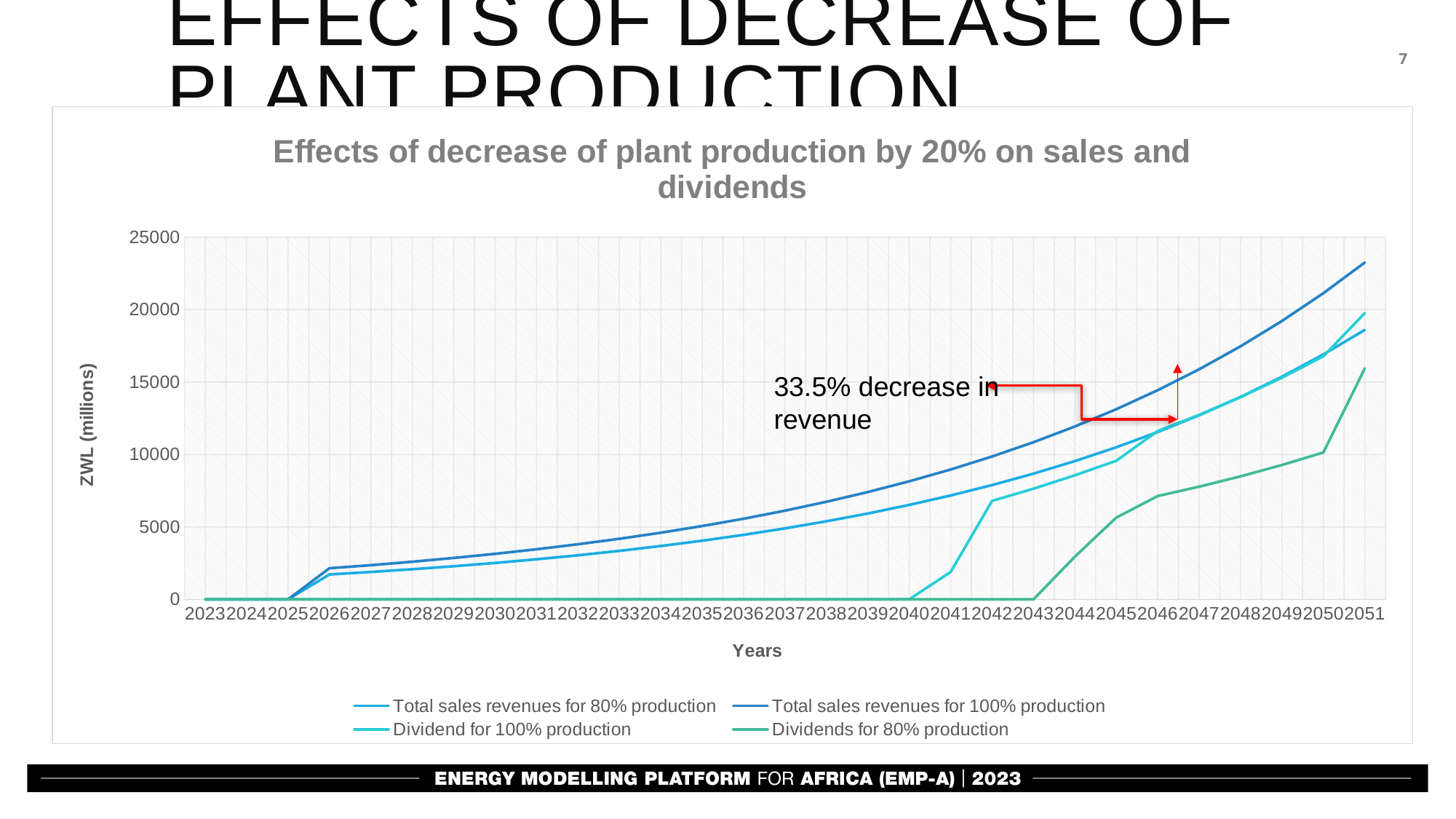

# Effects of decrease of plant production

### Chart: Effects of decrease of plant production by 20% on sales and dividends

| Category | Total sales revenues for 80% production  | Total sales revenues for 100% production  | Dividend for 100% production | Dividends for 80% production |
|---|---|---|---|---|
| 2023 | 0.0 | 0.0 | 0.0 | 0.0 |
| 2024 | 0.0 | 0.0 | 0.0 | 0.0 |
| 2025 | 0.0 | 0.0 | 0.0 | 0.0 |
| 2026 | 1716.41767 | 2145.66517 | 0.0 | 0.0 |
| 2027 | 1888.059437 | 2360.231687 | 0.0 | 0.0 |
| 2028 | 2076.8653807 | 2596.2548557 | 0.0 | 0.0 |
| 2029 | 2284.55191877 | 2855.88034127 | 0.0 | 0.0 |
| 2030 | 2513.007110647 | 3141.468375397 | 0.0 | 0.0 |
| 2031 | 2764.3078217117 | 3455.6152129367 | 0.0 | 0.0 |
| 2032 | 3040.7386038829 | 3801.1767342304 | 0.0 | 0.0 |
| 2033 | 3344.8124642712 | 4181.2944076534 | 0.0 | 0.0 |
| 2034 | 3679.2937106983 | 4599.4238484188 | 0.0 | 0.0 |
| 2035 | 4047.2230817681 | 5059.3662332606 | 0.0 | 0.0 |
| 2036 | 4451.9453899449 | 5565.3028565867 | 0.0 | 0.0 |
| 2037 | 4897.1399289394 | 6121.8331422454 | 0.0 | 0.0 |
| 2038 | 5386.8539218333 | 6734.0164564699 | 0.0 | 0.0 |
| 2039 | 5925.5393140167 | 7407.4181021169 | 0.0 | 0.0 |
| 2040 | 6518.0932454184 | 8148.1599123286 | 0.0 | 0.0 |
| 2041 | 7169.9025699602 | 8962.9759035614 | 1891.117814123 | 0.0 |
| 2042 | 7886.8928269562 | 9859.2734939176 | 6793.1066125918 | 0.0 |
| 2043 | 8675.5821096518 | 10845.200843309 | 7638.819615565 | 0.0 |
| 2044 | 9543.140320617 | 11929.72092764 | 8560.4539161664 | 2947.3160652006 |
| 2045 | 10497.454352679 | 13122.693020404 | 9565.5981815149 | 5642.7931940759 |
| 2046 | 11547.199787947 | 14434.962322445 | 11619.924208518 | 7126.8656628412 |
| 2047 | 12701.919766741 | 15878.458554689 | 12731.805064756 | 7775.6076115118 |
| 2048 | 13972.111743415 | 17466.304410158 | 13954.823817478 | 8489.1735659083 |
| 2049 | 15369.322917757 | 19212.934851174 | 15300.089157113 | 9274.0408273868 |
| 2050 | 16906.255209533 | 21134.228336291 | 16779.820125056 | 10137.333909358 |
| 2051 | 18596.880730486 | 23247.65116992 | 19755.819998719 | 15940.9956552 |
33.5% decrease in revenue